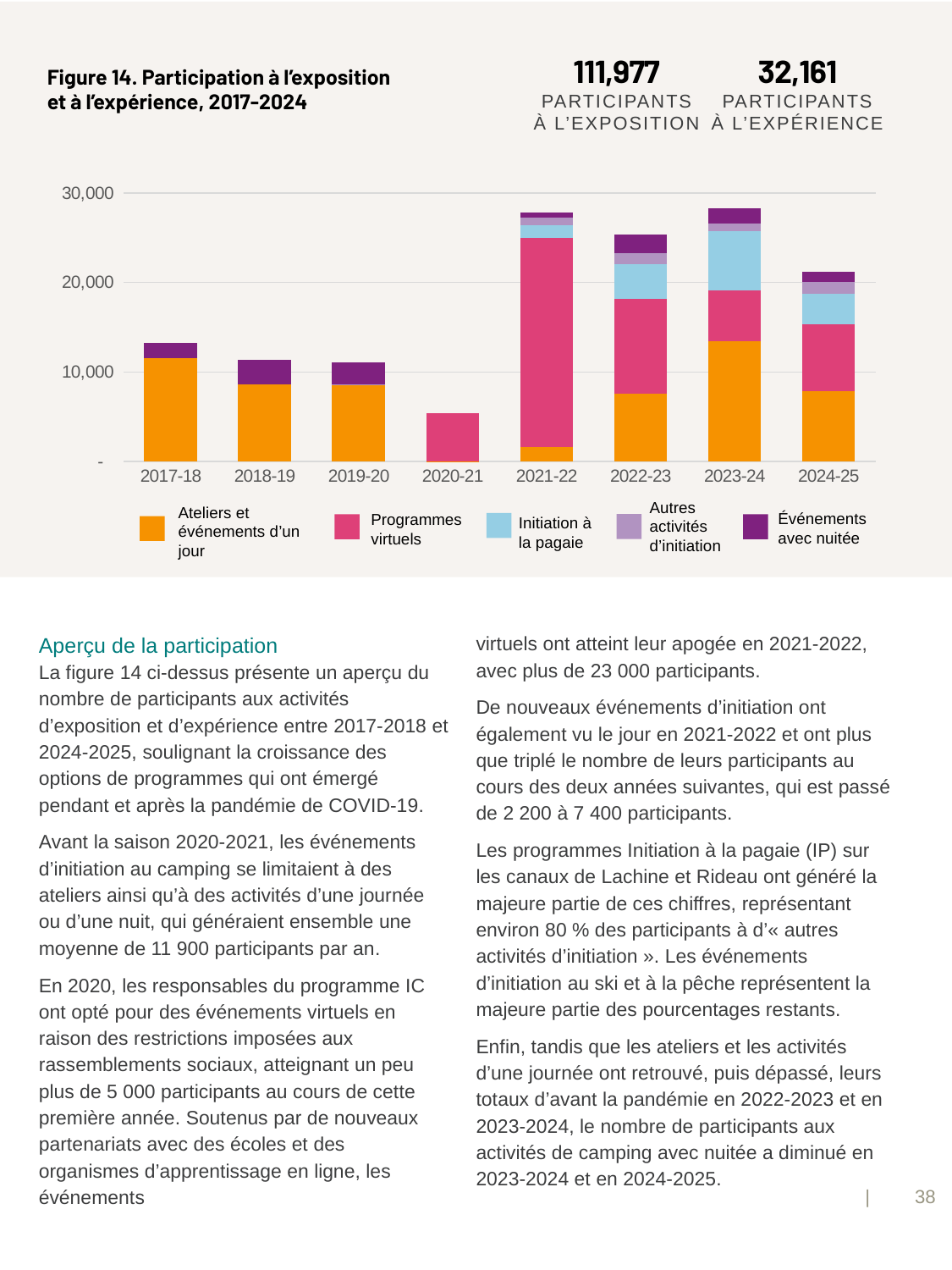

111,977
PARTICIPANTS
À L’EXPOSITION

32,161
PARTICIPANTS
À L’EXPÉRIENCE
Figure 14. Participation à l’exposition et à l’expérience, 2017-2024

### Chart

| Category | Workshop | Virtual event | Learn-to Paddle | Other Learn-to | Overnights |
|---|---|---|---|---|---|
| 2017-18 | 11511.0 | None | None | None | 1728.0 |
| 2018-19 | 8635.0 | None | None | None | 2737.0 |
| 2019-20 | 8550.0 | None | None | 94.0 | 2440.0 |
| 2020-21 | 12.0 | 5407.0 | None | None | None |
| 2021-22 | 1585.0 | 23428.0 | 1423.0 | 805.0 | 576.0 |
| 2022-23 | 7573.0 | 10627.0 | 3881.0 | 1209.0 | 2041.0 |
| 2023-24 | 13418.0 | 5746.0 | 6562.0 | 875.0 | 1720.0 |
| 2024-25 | 7812.0 | 7552.0 | 3403.0 | 1310.0 | 1084.0 |
Autres activités d’initiation

Ateliers et événements d’un jour

Événements
avec nuitée

Programmes virtuels

Initiation à la pagaie

Aperçu de la participation
La figure 14 ci-dessus présente un aperçu du nombre de participants aux activités d’exposition et d’expérience entre 2017-2018 et 2024-2025, soulignant la croissance des options de programmes qui ont émergé pendant et après la pandémie de COVID-19.
Avant la saison 2020-2021, les événements d’initiation au camping se limitaient à des ateliers ainsi qu’à des activités d’une journée ou d’une nuit, qui généraient ensemble une moyenne de 11 900 participants par an.
En 2020, les responsables du programme IC ont opté pour des événements virtuels en raison des restrictions imposées aux rassemblements sociaux, atteignant un peu plus de 5 000 participants au cours de cette première année. Soutenus par de nouveaux partenariats avec des écoles et des organismes d’apprentissage en ligne, les événements

virtuels ont atteint leur apogée en 2021-2022, avec plus de 23 000 participants.
De nouveaux événements d’initiation ont également vu le jour en 2021-2022 et ont plus que triplé le nombre de leurs participants au cours des deux années suivantes, qui est passé de 2 200 à 7 400 participants.
Les programmes Initiation à la pagaie (IP) sur les canaux de Lachine et Rideau ont généré la majeure partie de ces chiffres, représentant environ 80 % des participants à d’« autres activités d’initiation ». Les événements d’initiation au ski et à la pêche représentent la majeure partie des pourcentages restants.
Enfin, tandis que les ateliers et les activités d’une journée ont retrouvé, puis dépassé, leurs totaux d’avant la pandémie en 2022-2023 et en 2023-2024, le nombre de participants aux activités de camping avec nuitée a diminué en 2023-2024 et en 2024-2025.